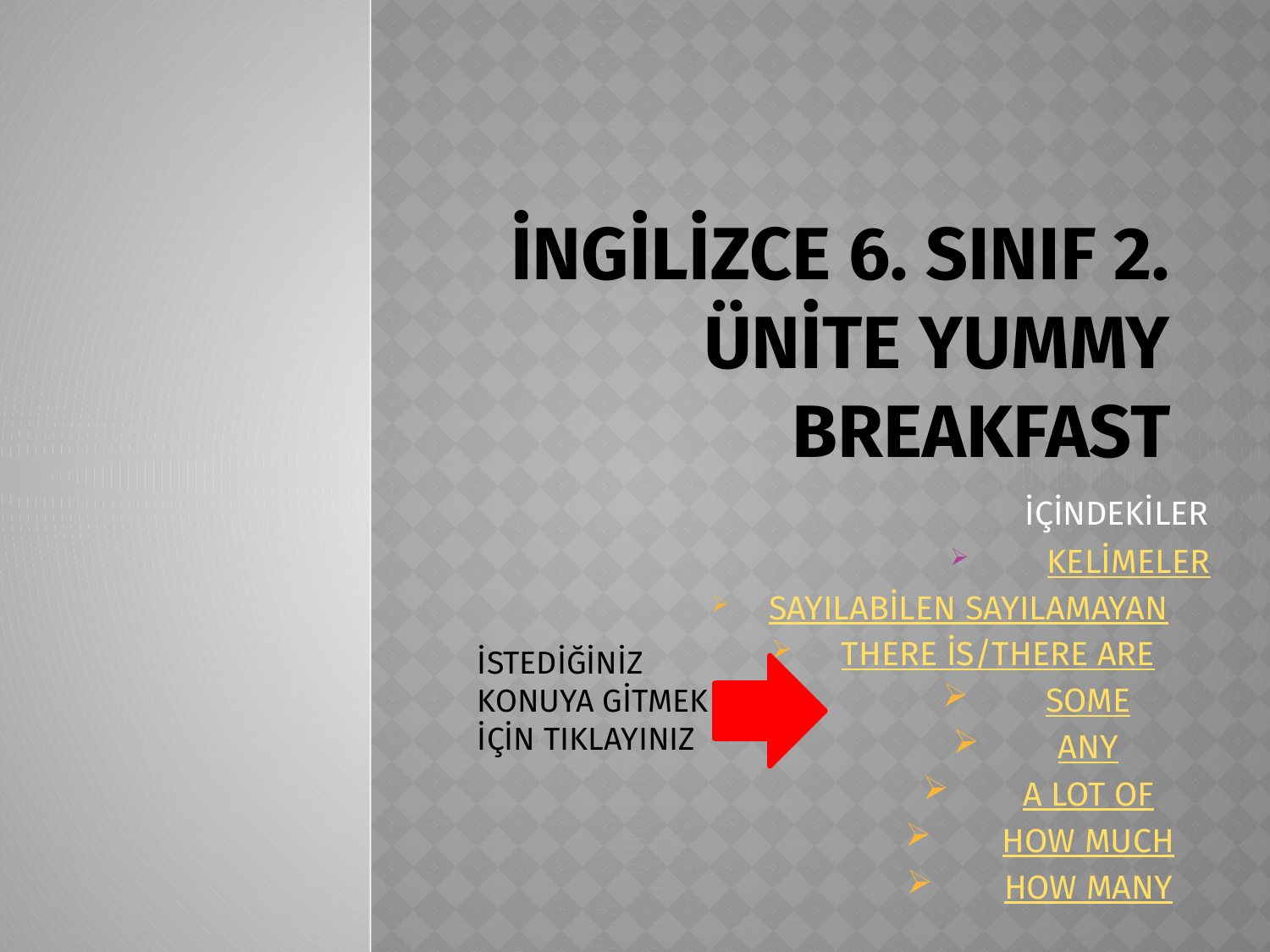

# İNGİLİZCE 6. SINIF 2. ÜNİTE YUMMY BREAKFAST
İÇİNDEKİLER
KELİMELER
SAYILABİLEN SAYILAMAYAN
THERE İS/THERE ARE
SOME
ANY
A LOT OF
HOW MUCH
HOW MANY

İSTEDİĞİNİZ KONUYA GİTMEK  İÇİN TIKLAYINIZ